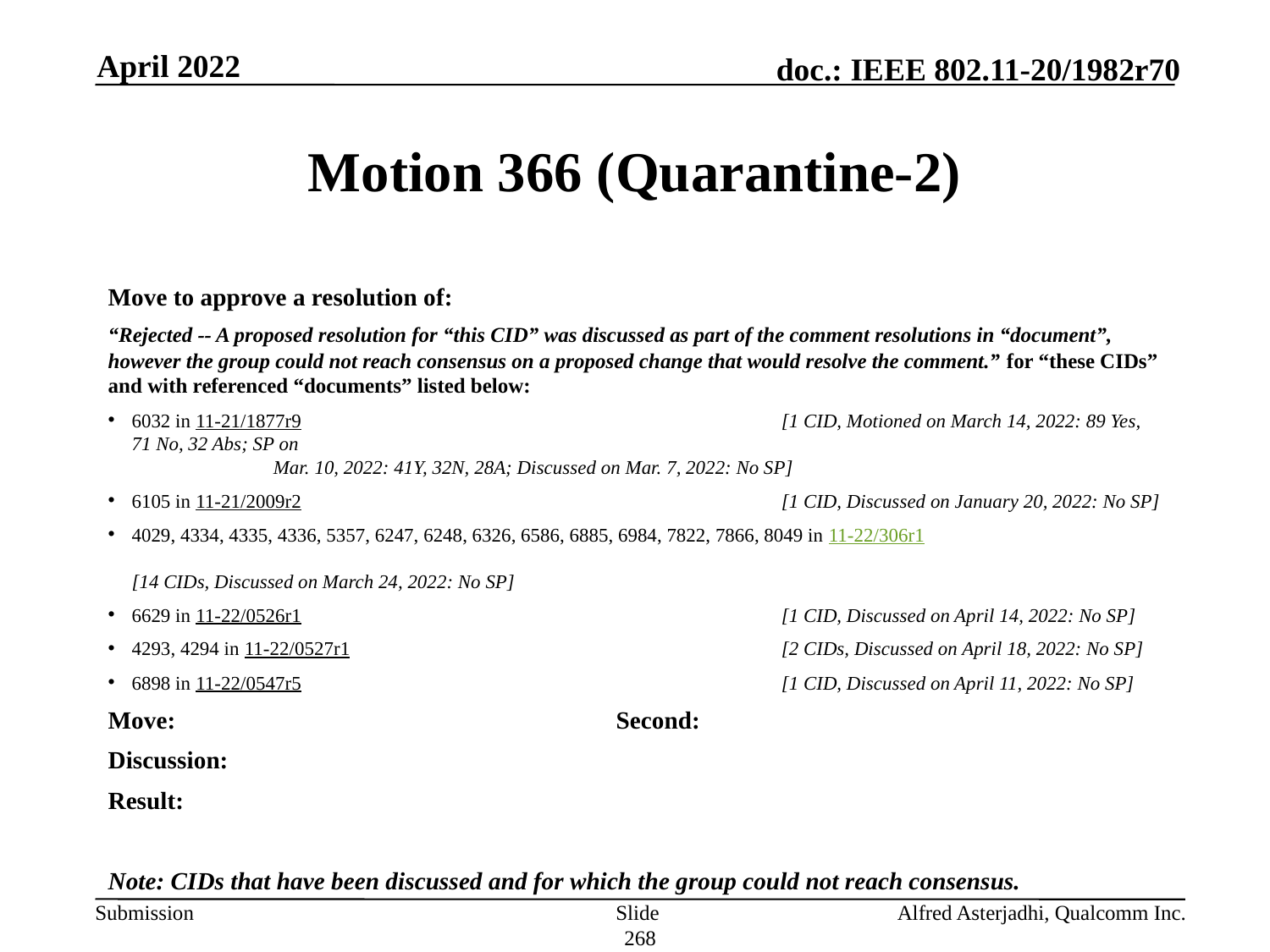

April 2022
# Motion 366 (Quarantine-2)
Move to approve a resolution of:
“Rejected -- A proposed resolution for “this CID” was discussed as part of the comment resolutions in “document”, however the group could not reach consensus on a proposed change that would resolve the comment.” for “these CIDs” and with referenced “documents” listed below:
6032 in 11-21/1877r9 				   [1 CID, Motioned on March 14, 2022: 89 Yes, 71 No, 32 Abs; SP on 							    	   Mar. 10, 2022: 41Y, 32N, 28A; Discussed on Mar. 7, 2022: No SP]
6105 in 11-21/2009r2 			 	   [1 CID, Discussed on January 20, 2022: No SP]
4029, 4334, 4335, 4336, 5357, 6247, 6248, 6326, 6586, 6885, 6984, 7822, 7866, 8049 in 11-22/306r1 									   	   [14 CIDs, Discussed on March 24, 2022: No SP]
6629 in 11-22/0526r1 				   [1 CID, Discussed on April 14, 2022: No SP]
4293, 4294 in 11-22/0527r1 			   	   [2 CIDs, Discussed on April 18, 2022: No SP]
6898 in 11-22/0547r5 				   [1 CID, Discussed on April 11, 2022: No SP]
Move: 				Second:
Discussion:
Result:

Note: CIDs that have been discussed and for which the group could not reach consensus.

Slide 268
Alfred Asterjadhi, Qualcomm Inc.